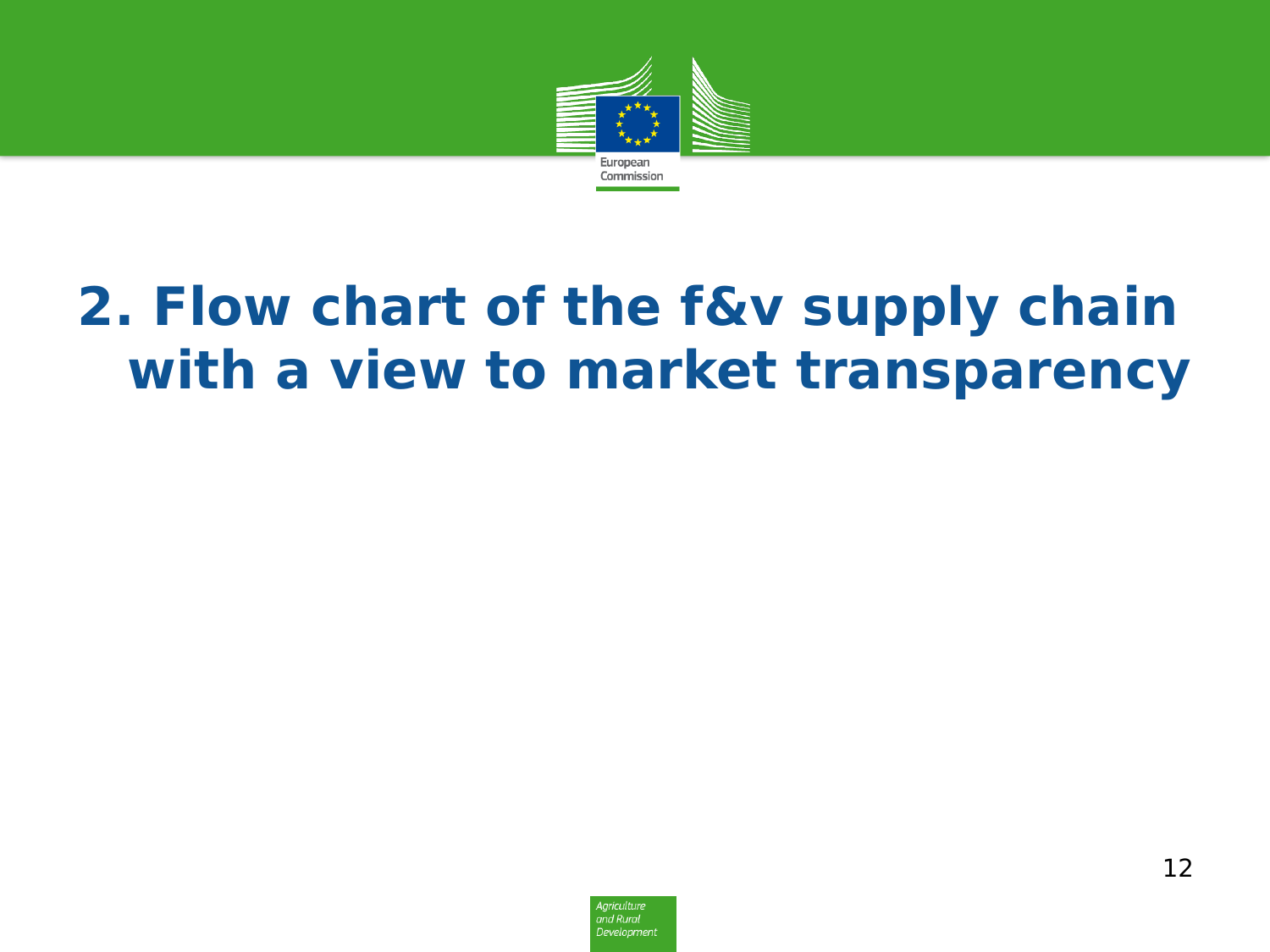

# 2. Flow chart of the f&v supply chain with a view to market transparency

12